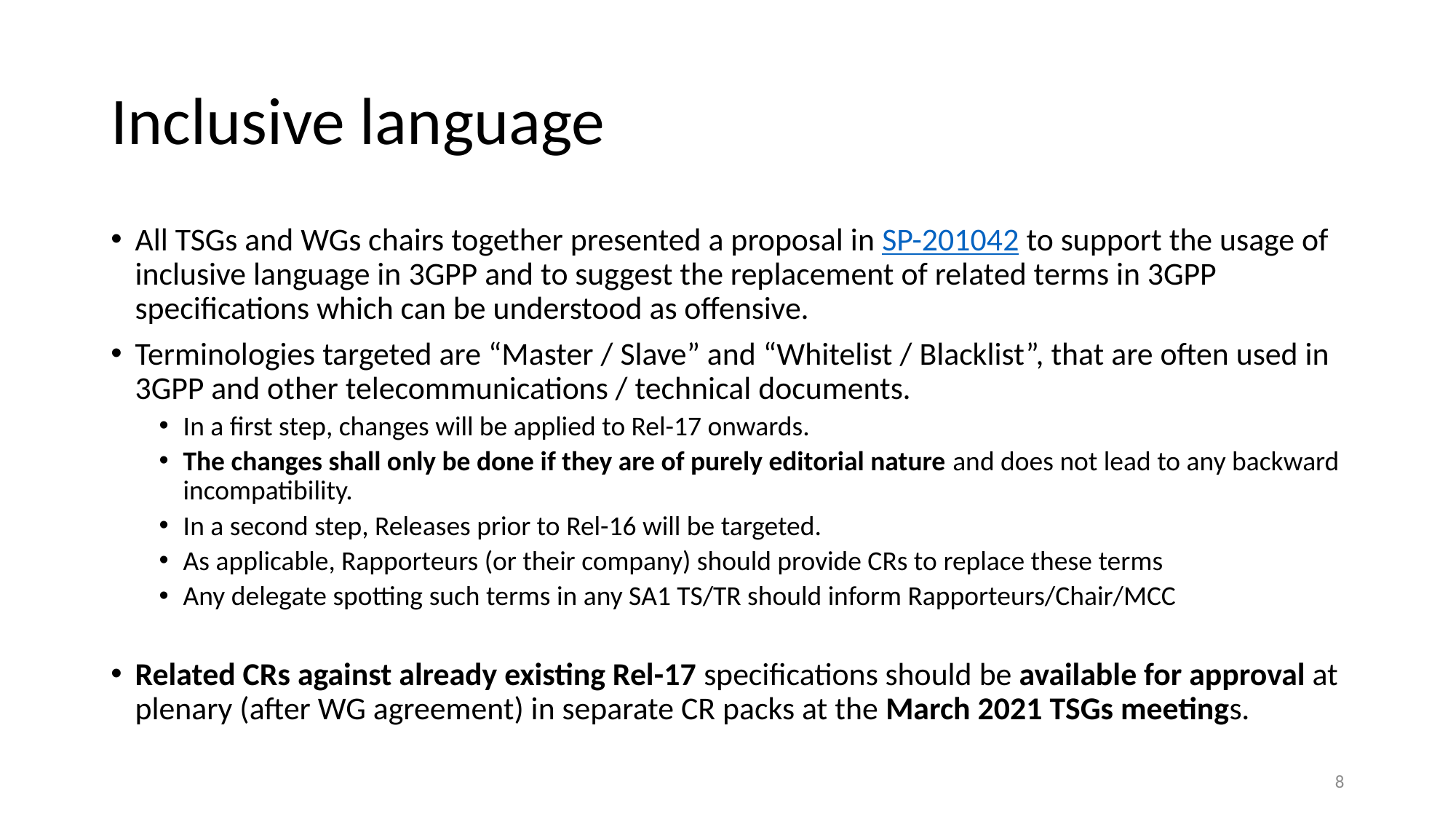

# Inclusive language
All TSGs and WGs chairs together presented a proposal in SP-201042 to support the usage of inclusive language in 3GPP and to suggest the replacement of related terms in 3GPP specifications which can be understood as offensive.
Terminologies targeted are “Master / Slave” and “Whitelist / Blacklist”, that are often used in 3GPP and other telecommunications / technical documents.
In a first step, changes will be applied to Rel-17 onwards.
The changes shall only be done if they are of purely editorial nature and does not lead to any backward incompatibility.
In a second step, Releases prior to Rel-16 will be targeted.
As applicable, Rapporteurs (or their company) should provide CRs to replace these terms
Any delegate spotting such terms in any SA1 TS/TR should inform Rapporteurs/Chair/MCC

Related CRs against already existing Rel-17 specifications should be available for approval at plenary (after WG agreement) in separate CR packs at the March 2021 TSGs meetings.
8